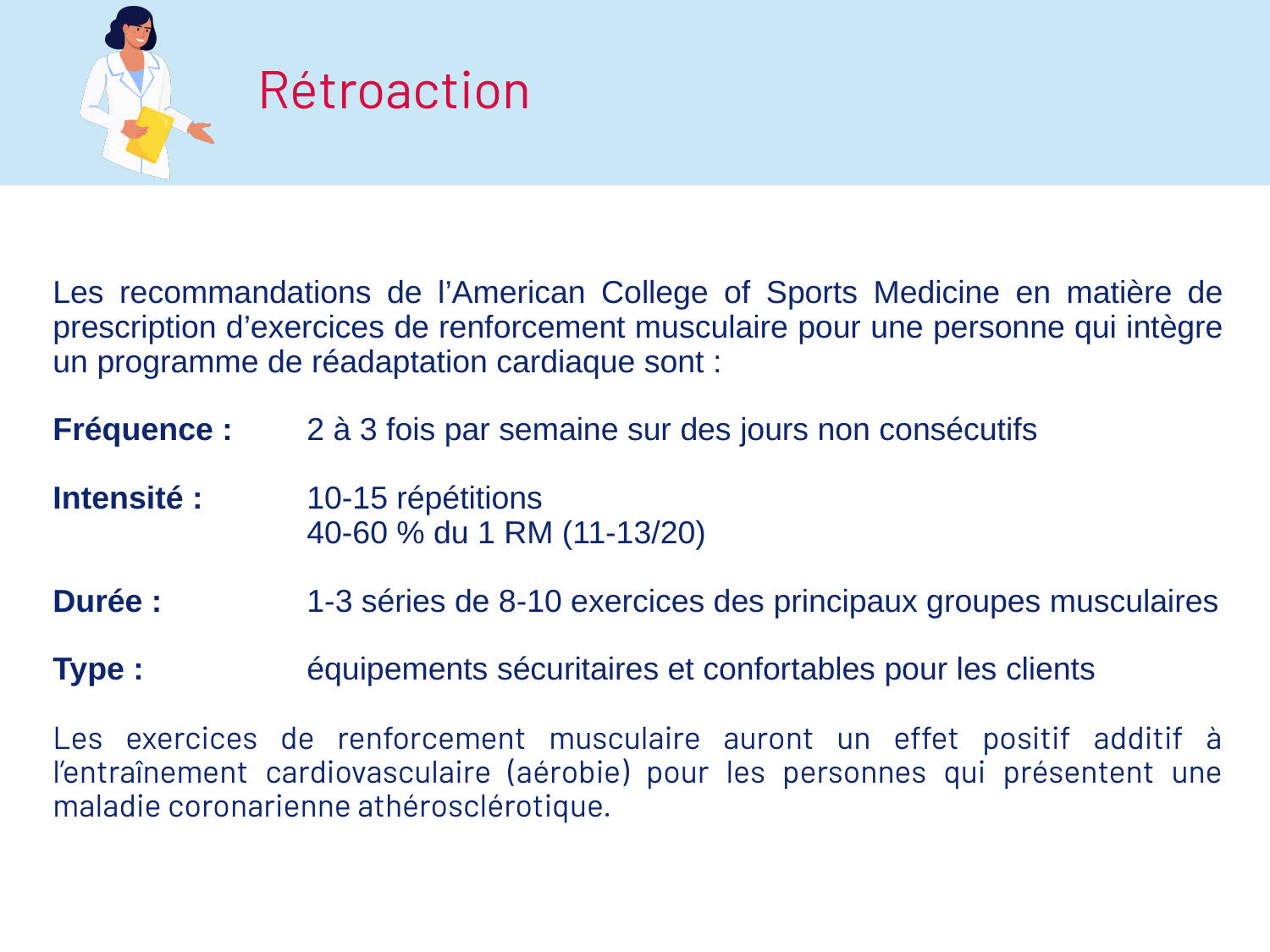

# Rétroaction
Les recommandations de l’American College of Sports Medicine en matière de prescription d’exercices de renforcement musculaire pour une personne qui intègre un programme de réadaptation cardiaque sont :

Fréquence :	2 à 3 fois par semaine sur des jours non consécutifs

Intensité :	10-15 répétitions
		40-60 % du 1 RM (11-13/20)

Durée : 		1-3 séries de 8-10 exercices des principaux groupes musculaires

Type : 		équipements sécuritaires et confortables pour les clients

Les exercices de renforcement musculaire auront un effet positif additif à l’entraînement cardiovasculaire (aérobie) pour les personnes qui présentent une maladie coronarienne athérosclérotique.